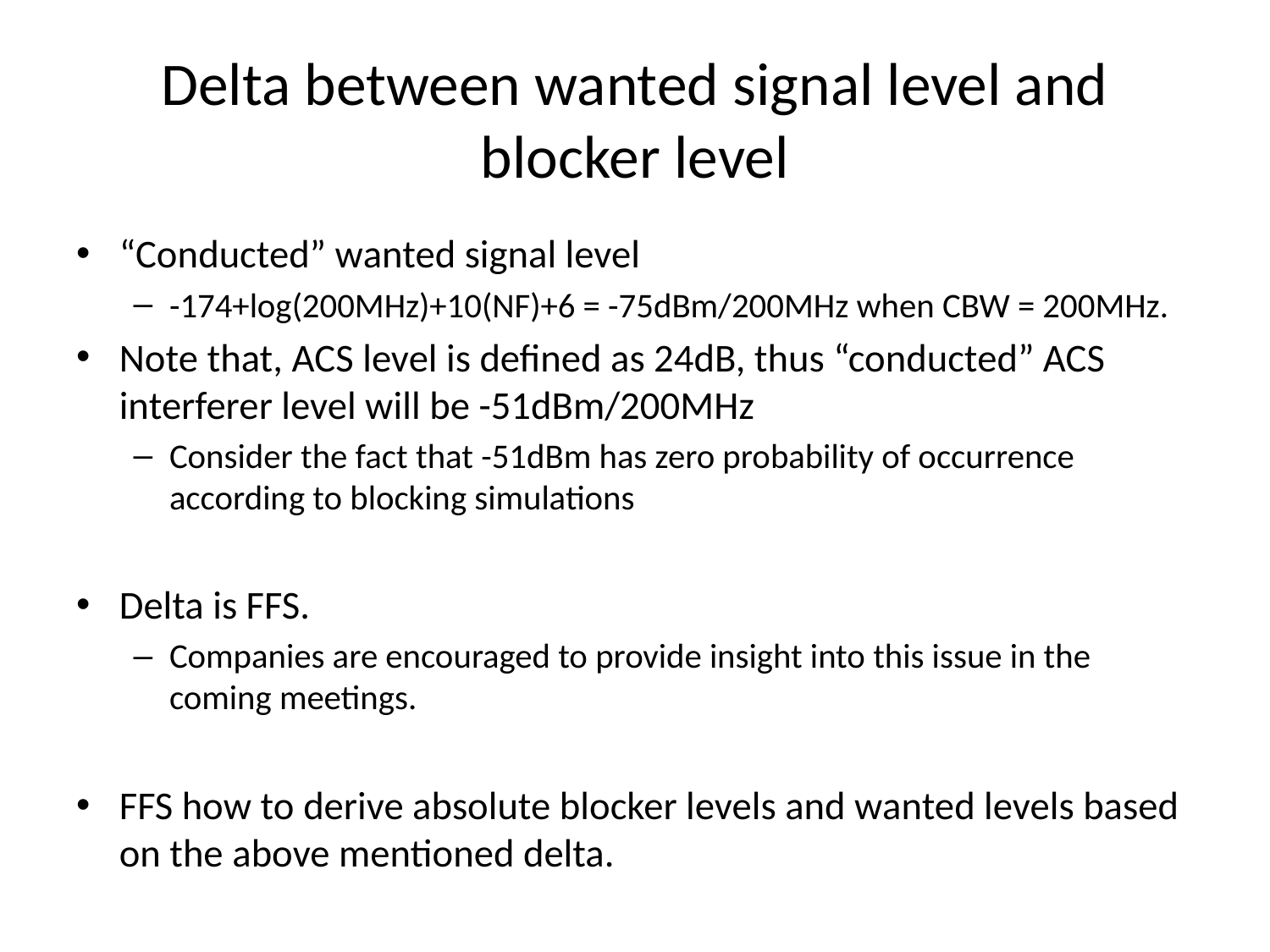

# Delta between wanted signal level and blocker level
“Conducted” wanted signal level
-174+log(200MHz)+10(NF)+6 = -75dBm/200MHz when CBW = 200MHz.
Note that, ACS level is defined as 24dB, thus “conducted” ACS interferer level will be -51dBm/200MHz
Consider the fact that -51dBm has zero probability of occurrence according to blocking simulations

Delta is FFS.
Companies are encouraged to provide insight into this issue in the coming meetings.

FFS how to derive absolute blocker levels and wanted levels based on the above mentioned delta.